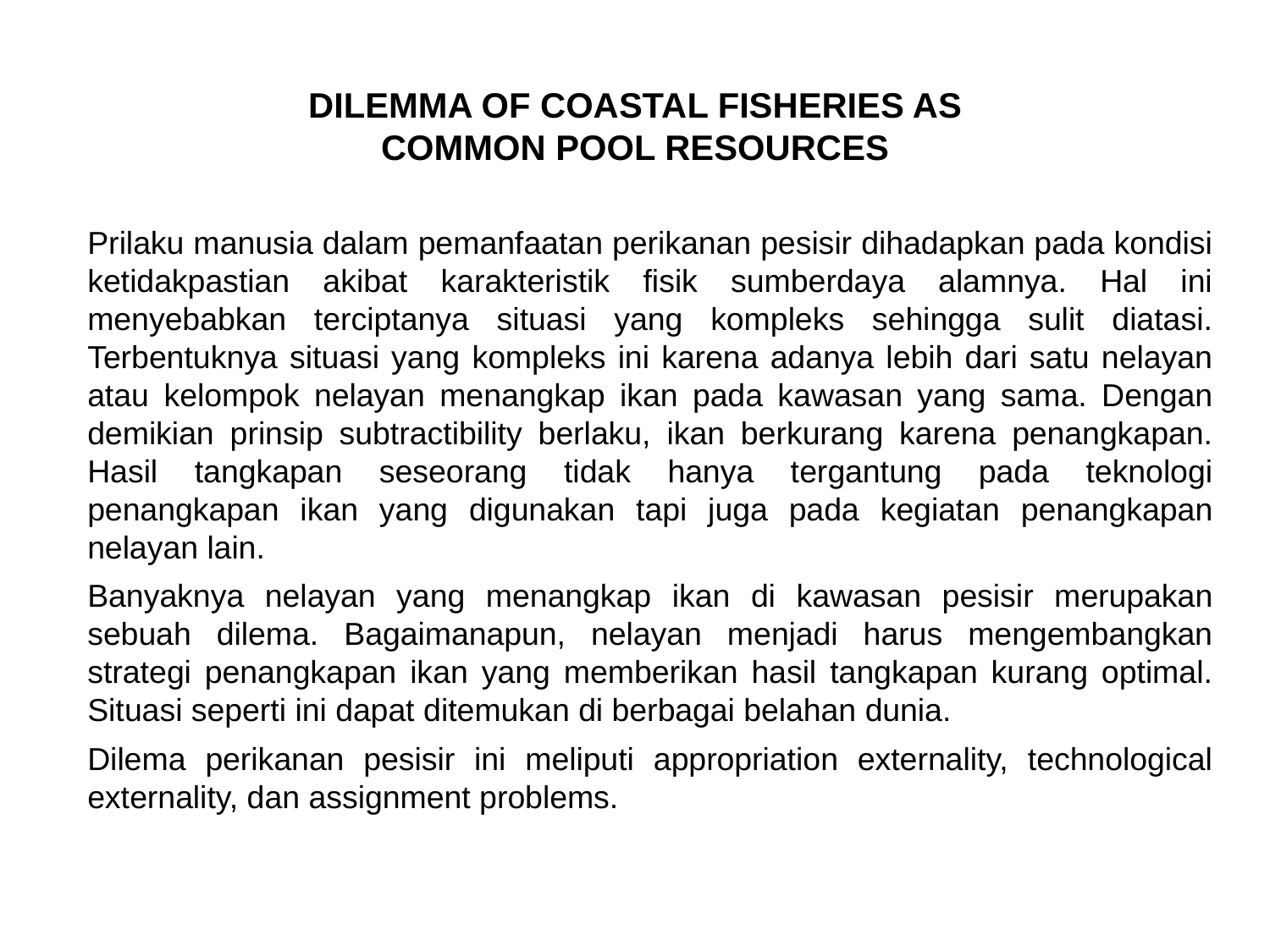

DILEMMA OF COASTAL FISHERIES AS COMMON POOL RESOURCES
Prilaku manusia dalam pemanfaatan perikanan pesisir dihadapkan pada kondisi ketidakpastian akibat karakteristik fisik sumberdaya alamnya. Hal ini menyebabkan terciptanya situasi yang kompleks sehingga sulit diatasi. Terbentuknya situasi yang kompleks ini karena adanya lebih dari satu nelayan atau kelompok nelayan menangkap ikan pada kawasan yang sama. Dengan demikian prinsip subtractibility berlaku, ikan berkurang karena penangkapan. Hasil tangkapan seseorang tidak hanya tergantung pada teknologi penangkapan ikan yang digunakan tapi juga pada kegiatan penangkapan nelayan lain.
Banyaknya nelayan yang menangkap ikan di kawasan pesisir merupakan sebuah dilema. Bagaimanapun, nelayan menjadi harus mengembangkan strategi penangkapan ikan yang memberikan hasil tangkapan kurang optimal. Situasi seperti ini dapat ditemukan di berbagai belahan dunia.
Dilema perikanan pesisir ini meliputi appropriation externality, technological externality, dan assignment problems.